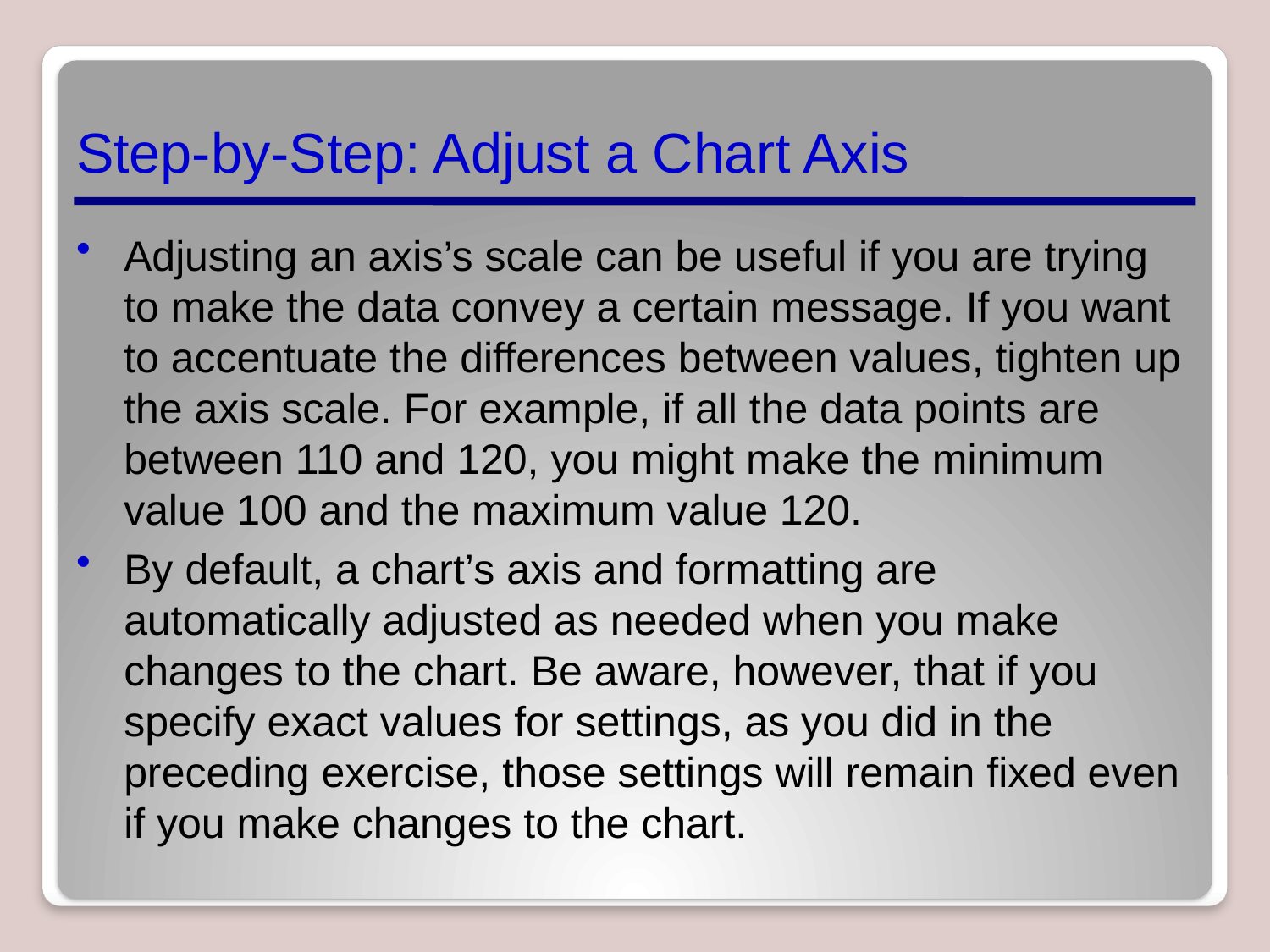

# Step-by-Step: Adjust a Chart Axis
Adjusting an axis’s scale can be useful if you are trying to make the data convey a certain message. If you want to accentuate the differences between values, tighten up the axis scale. For example, if all the data points are between 110 and 120, you might make the minimum value 100 and the maximum value 120.
By default, a chart’s axis and formatting are automatically adjusted as needed when you make changes to the chart. Be aware, however, that if you specify exact values for settings, as you did in the preceding exercise, those settings will remain fixed even if you make changes to the chart.